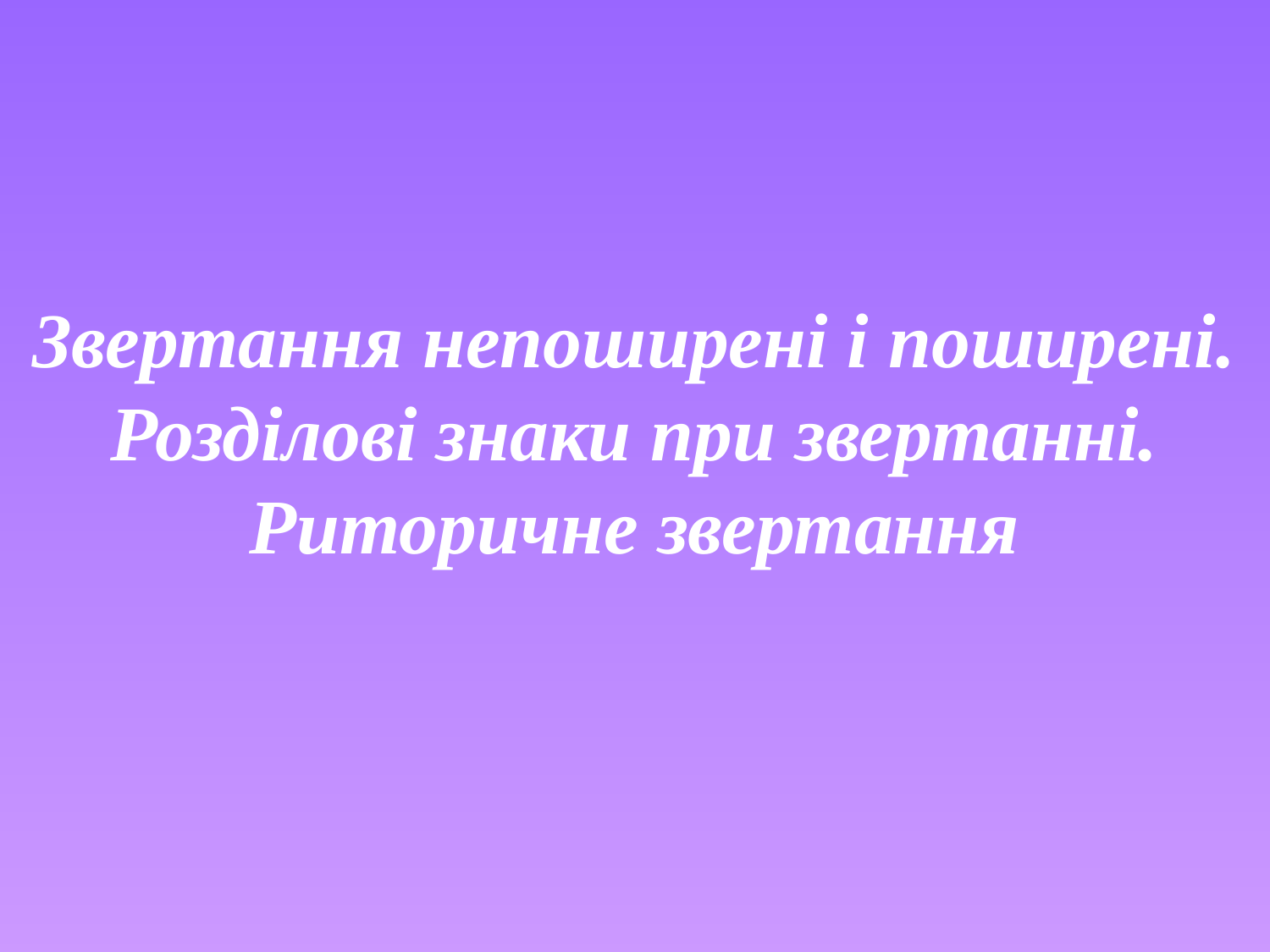

# Звертання непоширені і поширені. Розділові знаки при звертанні. Риторичне звертання